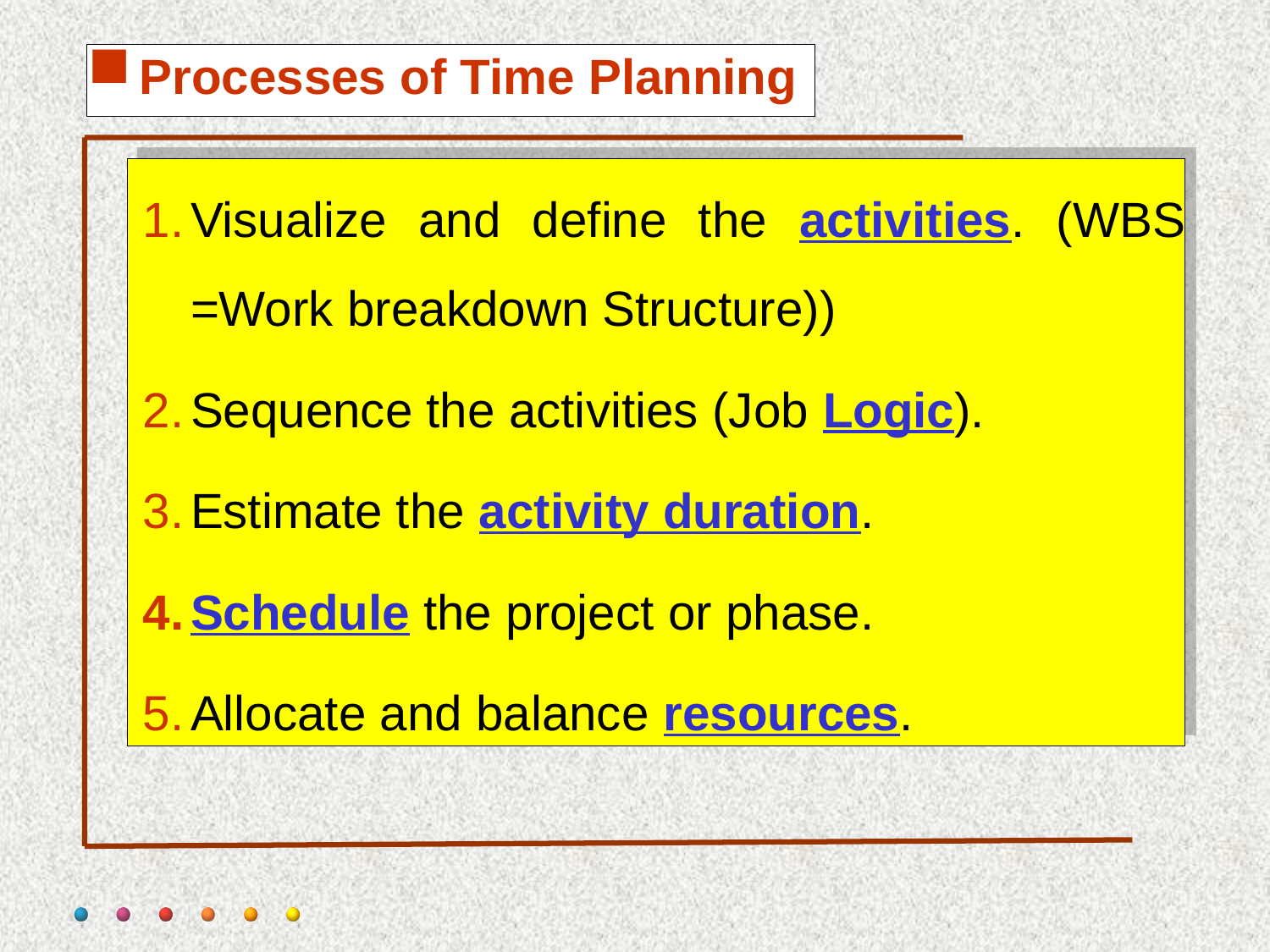

# Processes of Time Planning
Visualize and define the activities. (WBS =Work breakdown Structure))
Sequence the activities (Job Logic).
Estimate the activity duration.
Schedule the project or phase.
Allocate and balance resources.